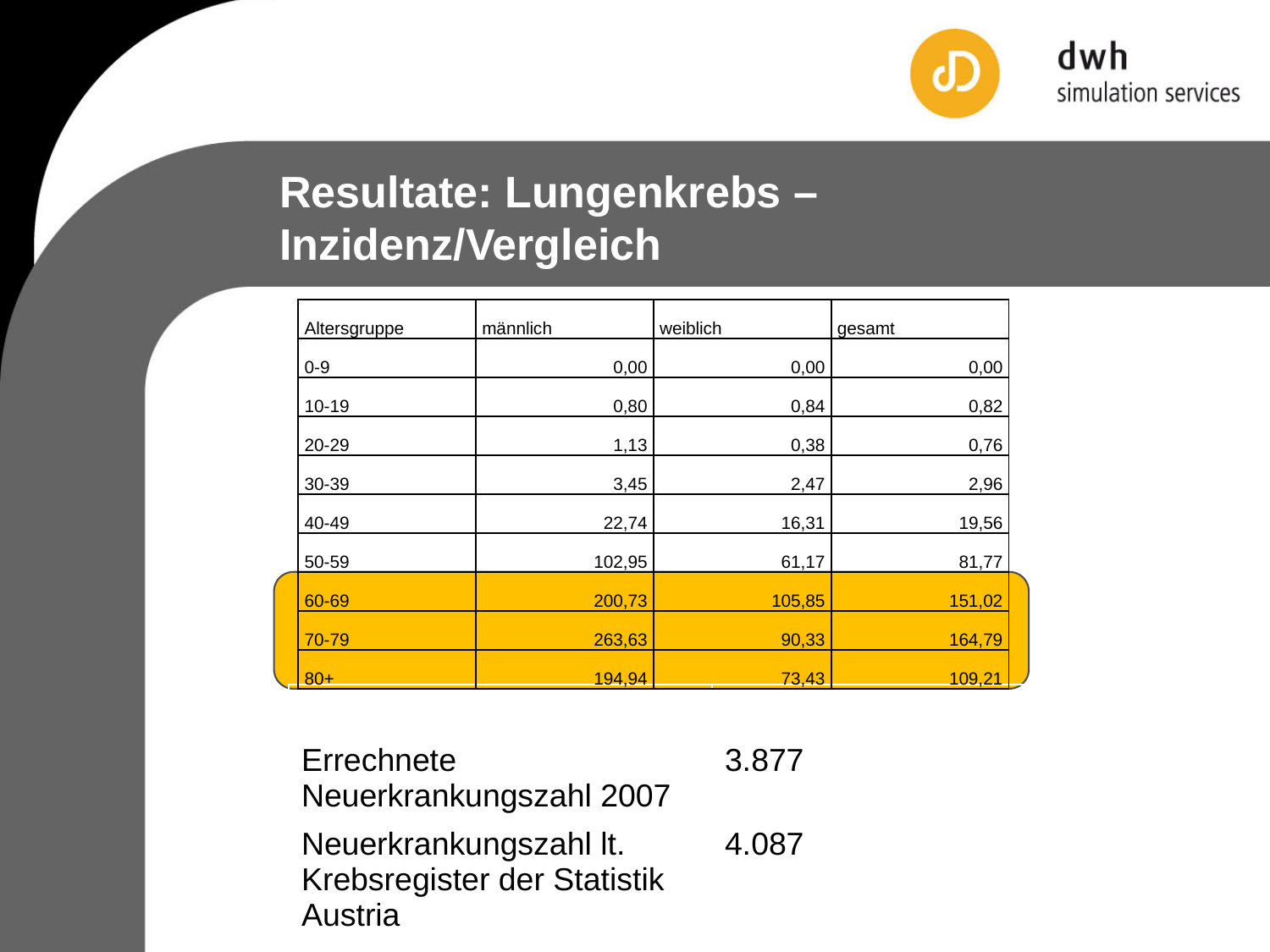

Resultate: Lungenkrebs –
Inzidenz/Vergleich
| Altersgruppe | männlich | weiblich | gesamt |
| --- | --- | --- | --- |
| 0-9 | 0,00 | 0,00 | 0,00 |
| 10-19 | 0,80 | 0,84 | 0,82 |
| 20-29 | 1,13 | 0,38 | 0,76 |
| 30-39 | 3,45 | 2,47 | 2,96 |
| 40-49 | 22,74 | 16,31 | 19,56 |
| 50-59 | 102,95 | 61,17 | 81,77 |
| 60-69 | 200,73 | 105,85 | 151,02 |
| 70-79 | 263,63 | 90,33 | 164,79 |
| 80+ | 194,94 | 73,43 | 109,21 |

|  |  |
| --- | --- |
| Errechnete Neuerkrankungszahl 2007 | 3.877 |
| Neuerkrankungszahl lt. Krebsregister der Statistik Austria | 4.087 |